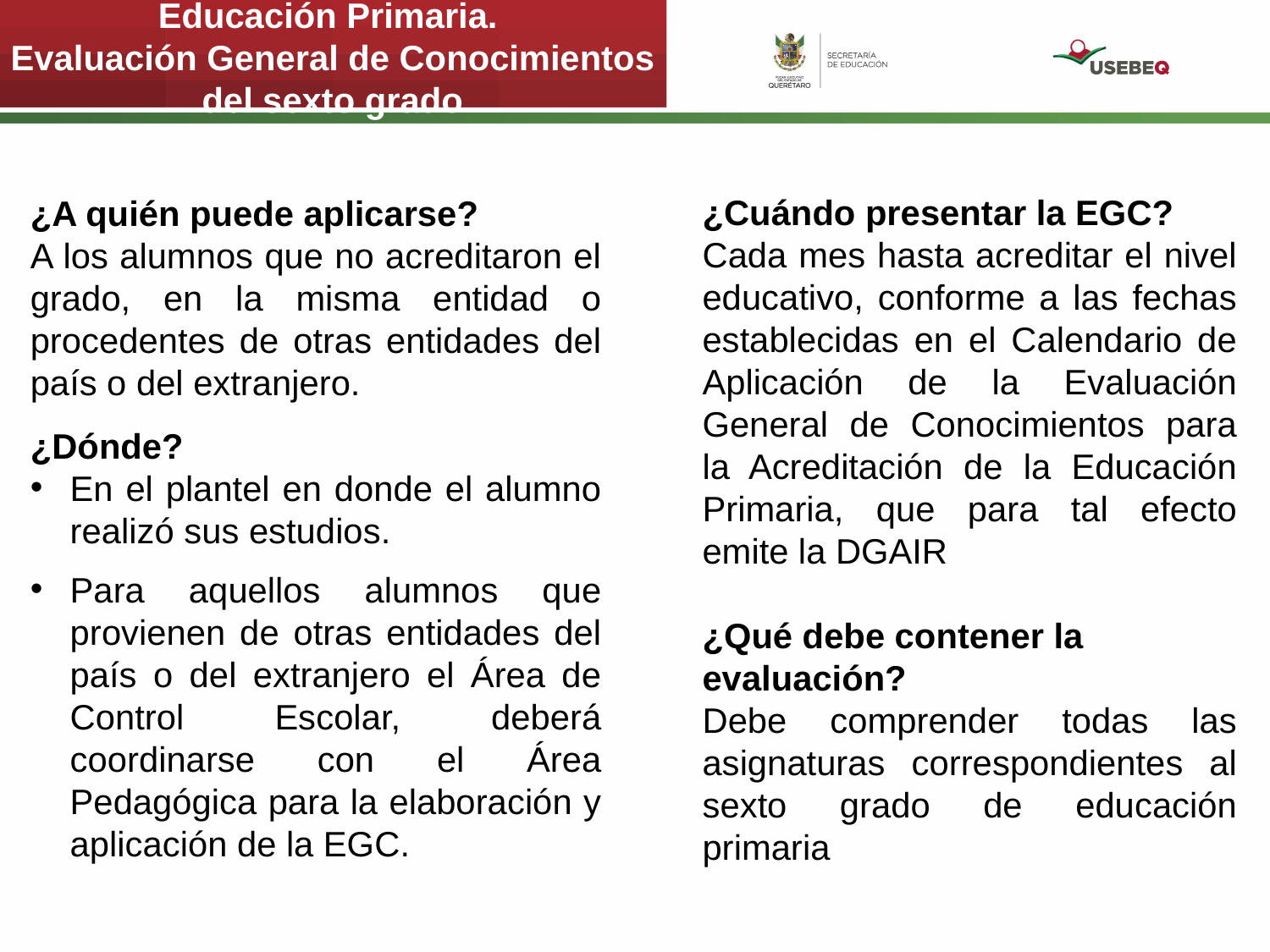

Educación Primaria.
Evaluación General de Conocimientos del sexto grado

¿Cuándo presentar la EGC?
Cada mes hasta acreditar el nivel educativo, conforme a las fechas establecidas en el Calendario de Aplicación de la Evaluación General de Conocimientos para la Acreditación de la Educación Primaria, que para tal efecto emite la DGAIR

¿Qué debe contener la evaluación?
Debe comprender todas las asignaturas correspondientes al sexto grado de educación primaria
¿A quién puede aplicarse?
A los alumnos que no acreditaron el grado, en la misma entidad o procedentes de otras entidades del país o del extranjero.

¿Dónde?
En el plantel en donde el alumno realizó sus estudios.

Para aquellos alumnos que provienen de otras entidades del país o del extranjero el Área de Control Escolar, deberá coordinarse con el Área Pedagógica para la elaboración y aplicación de la EGC.